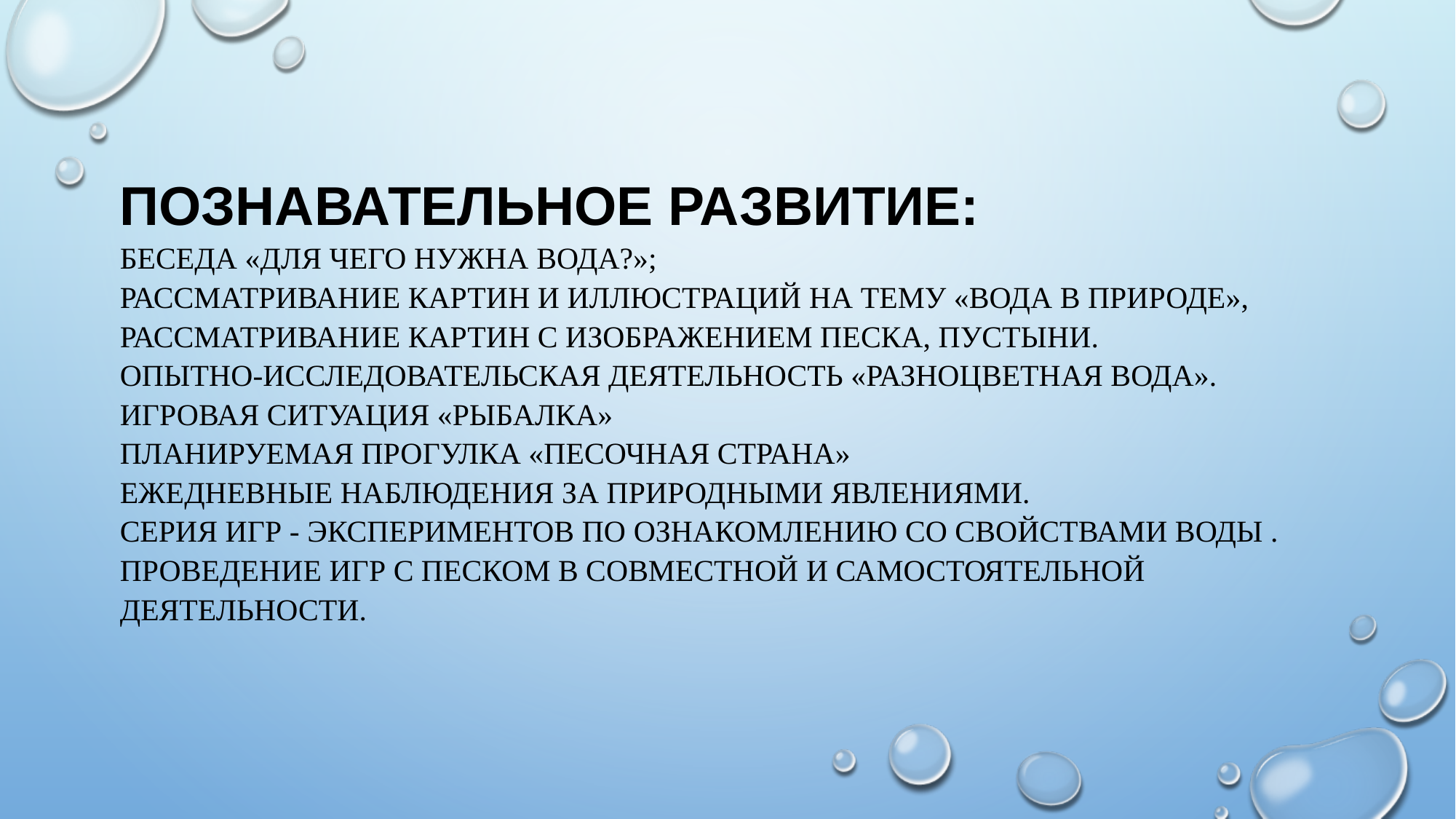

# Познавательное развитие: Беседа «Для чего нужна вода?»; Рассматривание картин и иллюстраций на тему «Вода в природе», Рассматривание картин с изображением песка, пустыни. Опытно-исследовательская деятельность «Разноцветная вода». Игровая ситуация «Рыбалка» Планируемая прогулка «Песочная страна» Ежедневные наблюдения за природными явлениями. Серия игр - экспериментов по ознакомлению со свойствами воды . Проведение игр с песком в совместной и самостоятельной деятельности.